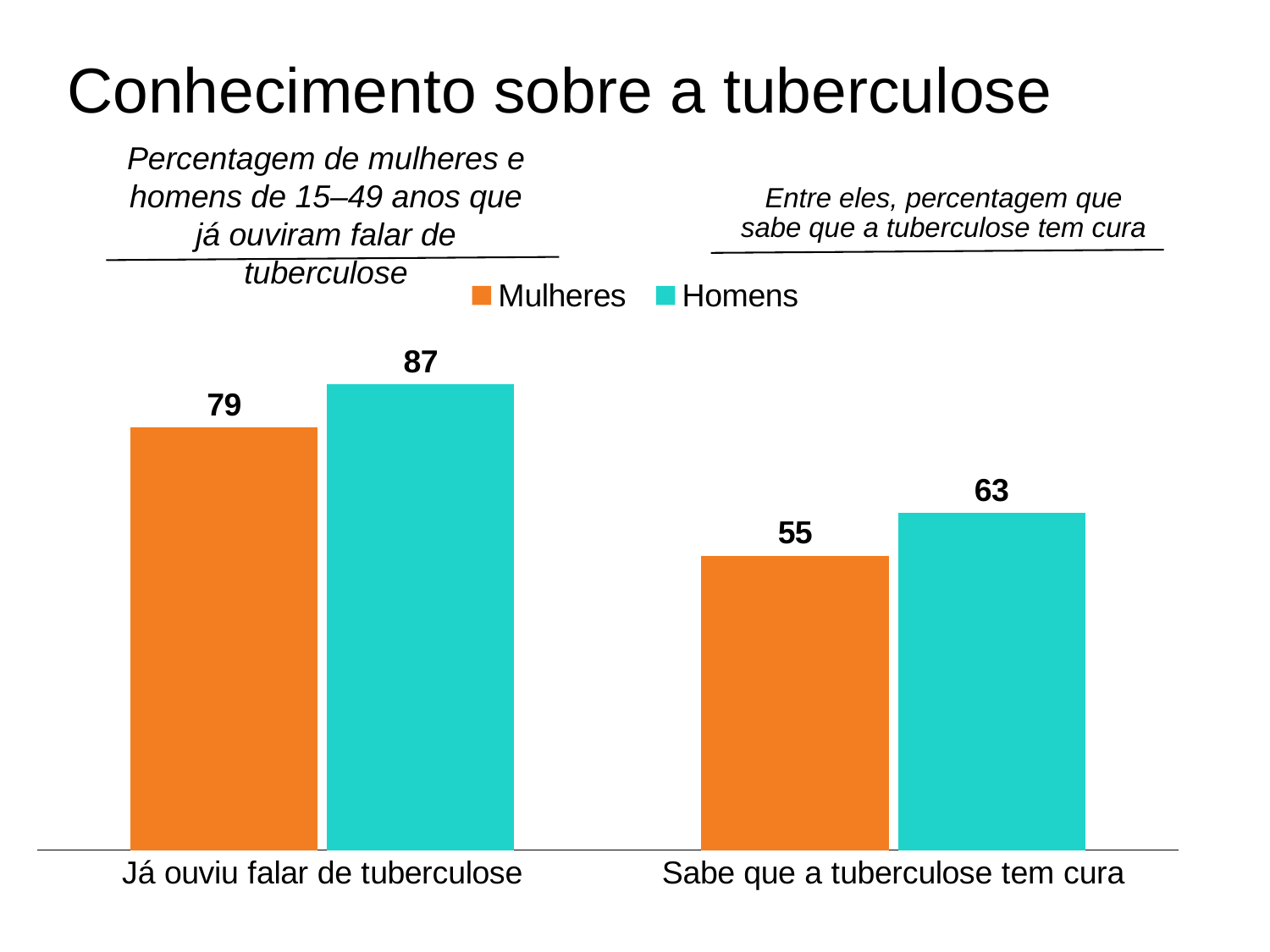

# Conhecimento sobre a tuberculose
Percentagem de mulheres e homens de 15–49 anos que já ouviram falar de tuberculose
Entre eles, percentagem que sabe que a tuberculose tem cura

### Chart

| Category | Mulheres | Homens |
|---|---|---|
| Já ouviu falar de tuberculose | 79.0 | 87.0 |
| Sabe que a tuberculose tem cura | 55.0 | 63.0 |